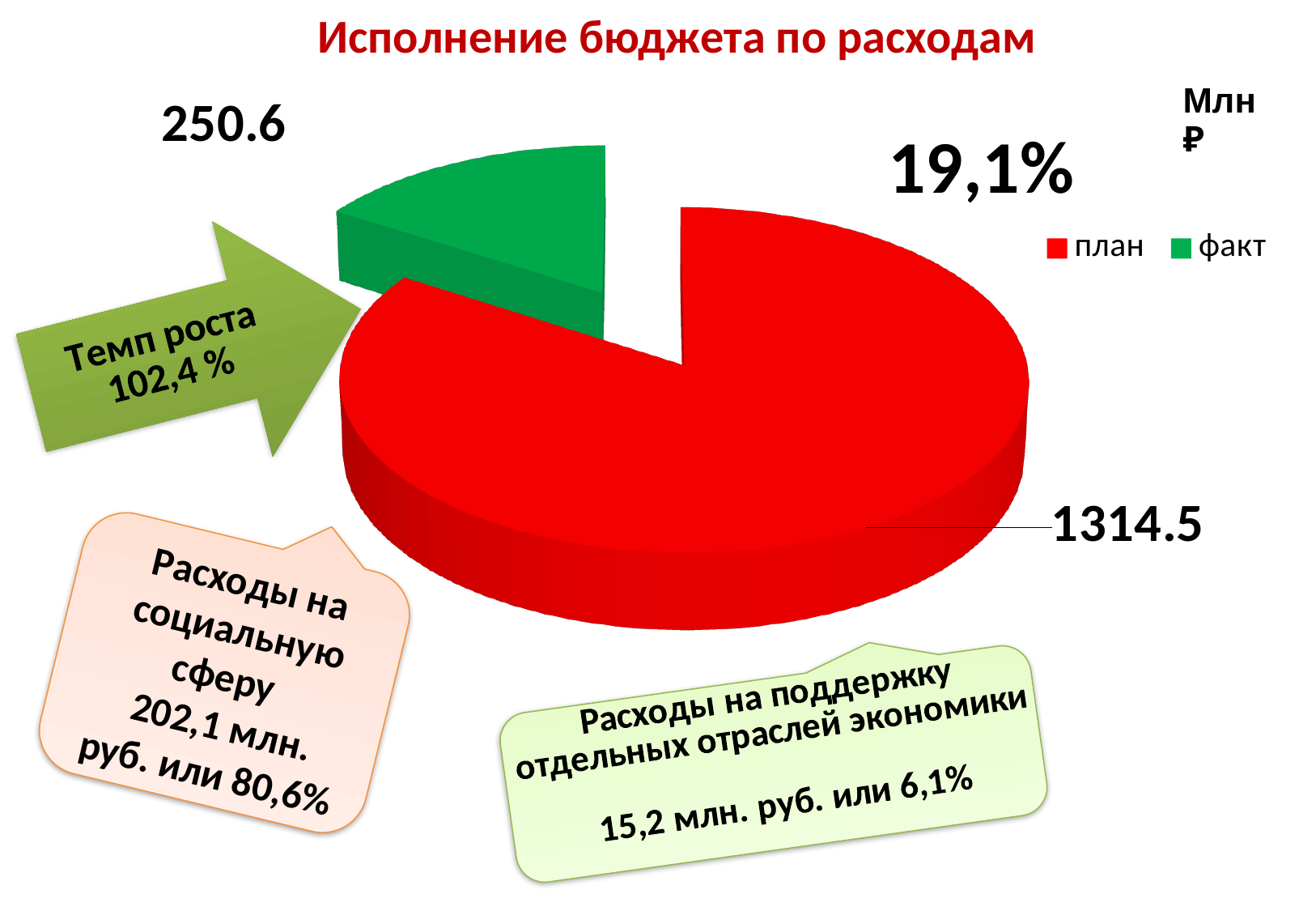

Исполнение бюджета по расходам

[unsupported chart]

19,1%
Расходы на социальную сферу
 202,1 млн. руб. или 80,6%